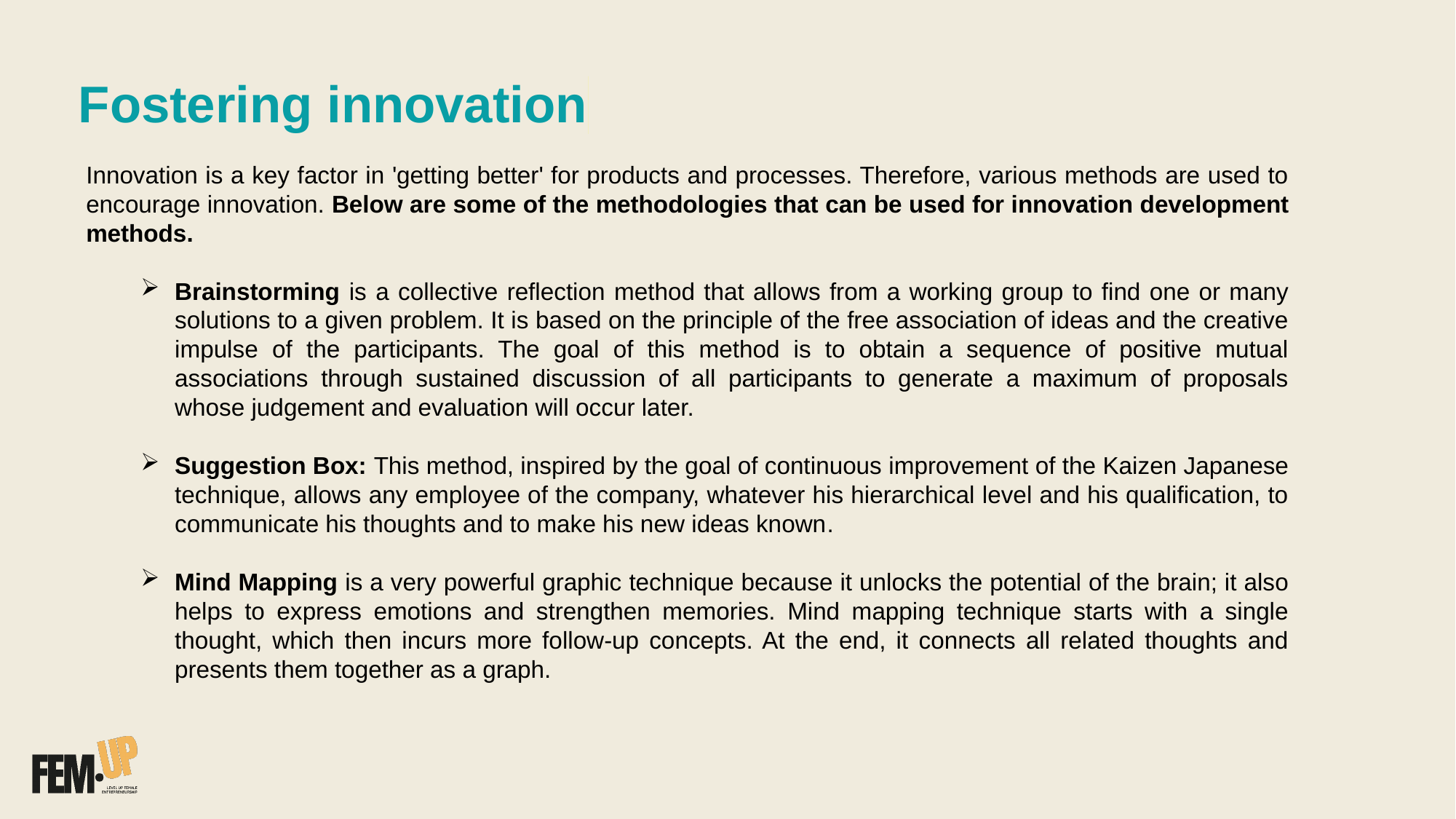

Fostering innovation​
Innovation is a key factor in 'getting better' for products and processes. Therefore, various methods are used to encourage innovation. Below are some of the methodologies that can be used for innovation development methods.

Brainstorming is a collective reflection method that allows from a working group to find one or many solutions to a given problem. It is based on the principle of the free association of ideas and the creative impulse of the participants. The goal of this method is to obtain a sequence of positive mutual associations through sustained discussion of all participants to generate a maximum of proposals whose judgement and evaluation will occur later.

​Suggestion Box: This method, inspired by the goal of continuous improvement of the Kaizen Japanese technique, allows any employee of the company, whatever his hierarchical level and his qualification, to communicate his thoughts and to make his new ideas known​.

Mind Mapping is a very powerful graphic technique because it unlocks the potential of the brain; it also helps to express emotions and strengthen memories. Mind mapping technique starts with a single thought, which then incurs more follow-up concepts. At the end, it connects all related thoughts and presents them together as a graph.​

​